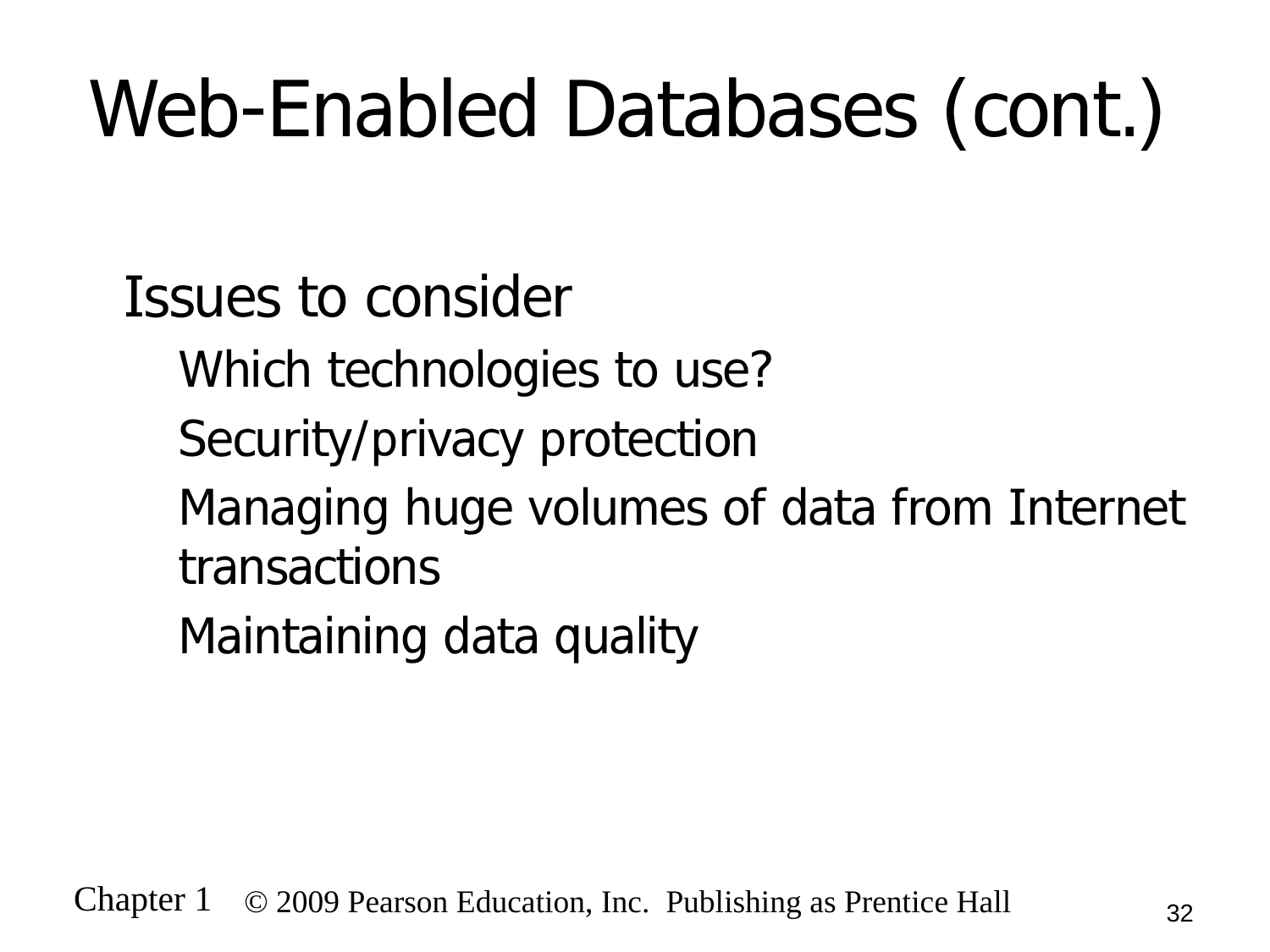

# Web-Enabled Databases (cont.)
Issues to consider
Which technologies to use?
Security/privacy protection
Managing huge volumes of data from Internet transactions
Maintaining data quality

32